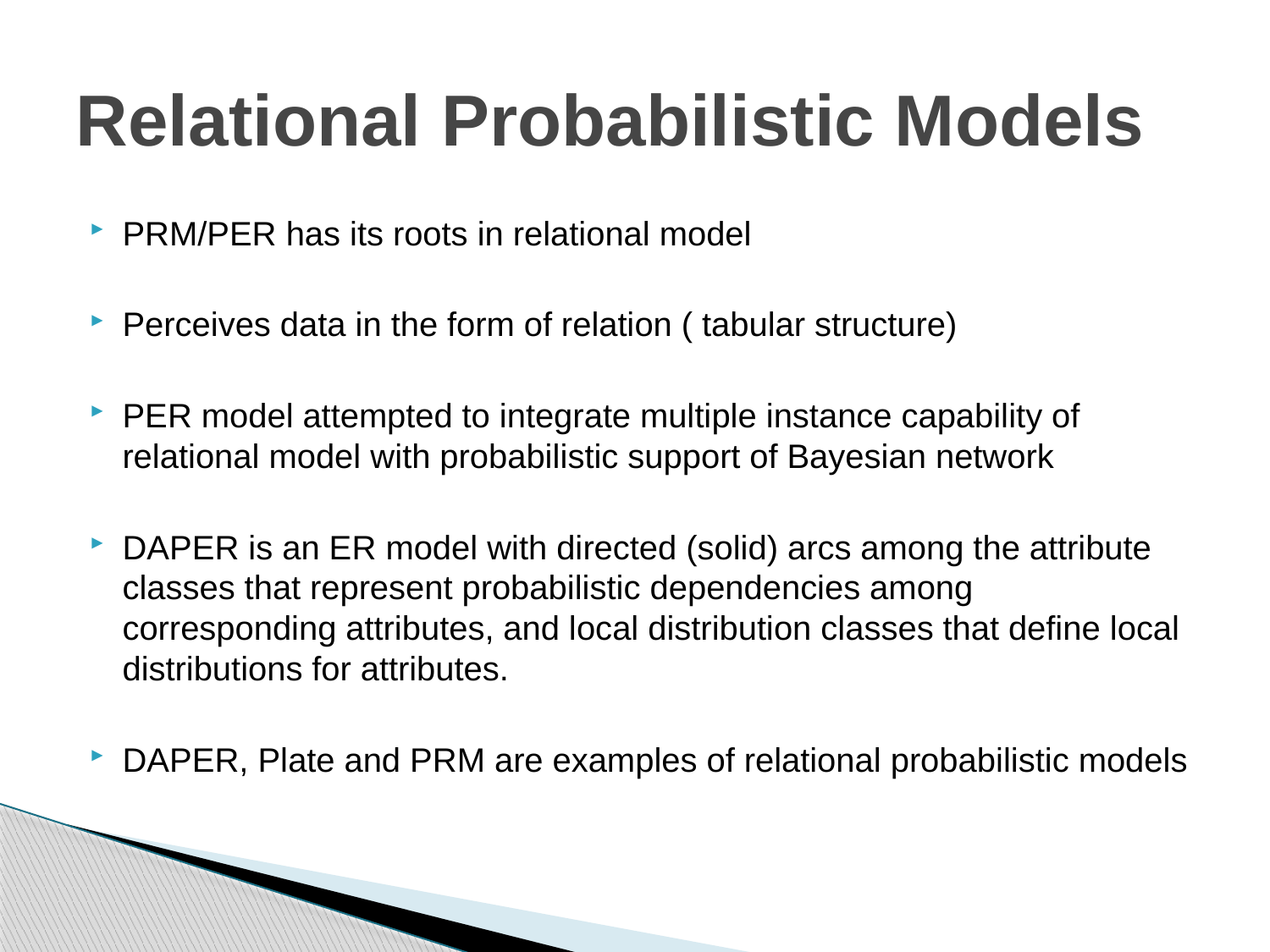

# Relational Probabilistic Models
PRM/PER has its roots in relational model

Perceives data in the form of relation ( tabular structure)

PER model attempted to integrate multiple instance capability of relational model with probabilistic support of Bayesian network

DAPER is an ER model with directed (solid) arcs among the attribute classes that represent probabilistic dependencies among corresponding attributes, and local distribution classes that define local distributions for attributes.

DAPER, Plate and PRM are examples of relational probabilistic models